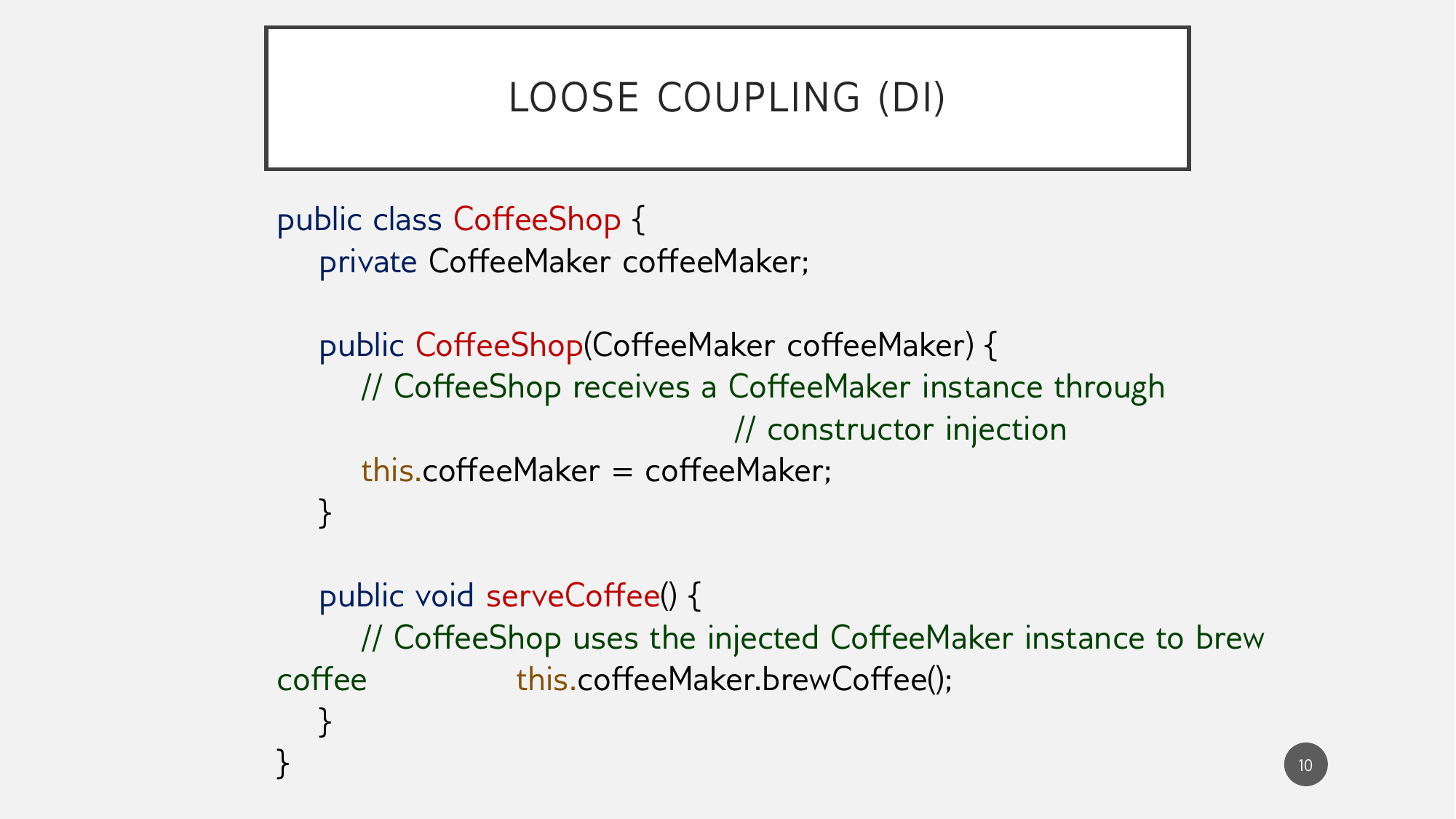

# Loose coupling (DI)
public class CoffeeShop {
    private CoffeeMaker coffeeMaker;

    public CoffeeShop(CoffeeMaker coffeeMaker) {
        // CoffeeShop receives a CoffeeMaker instance through 	   		   		  // constructor injection
        this.coffeeMaker = coffeeMaker;
    }

    public void serveCoffee() {
        // CoffeeShop uses the injected CoffeeMaker instance to brew coffee        	  this.coffeeMaker.brewCoffee();
    }
}
10